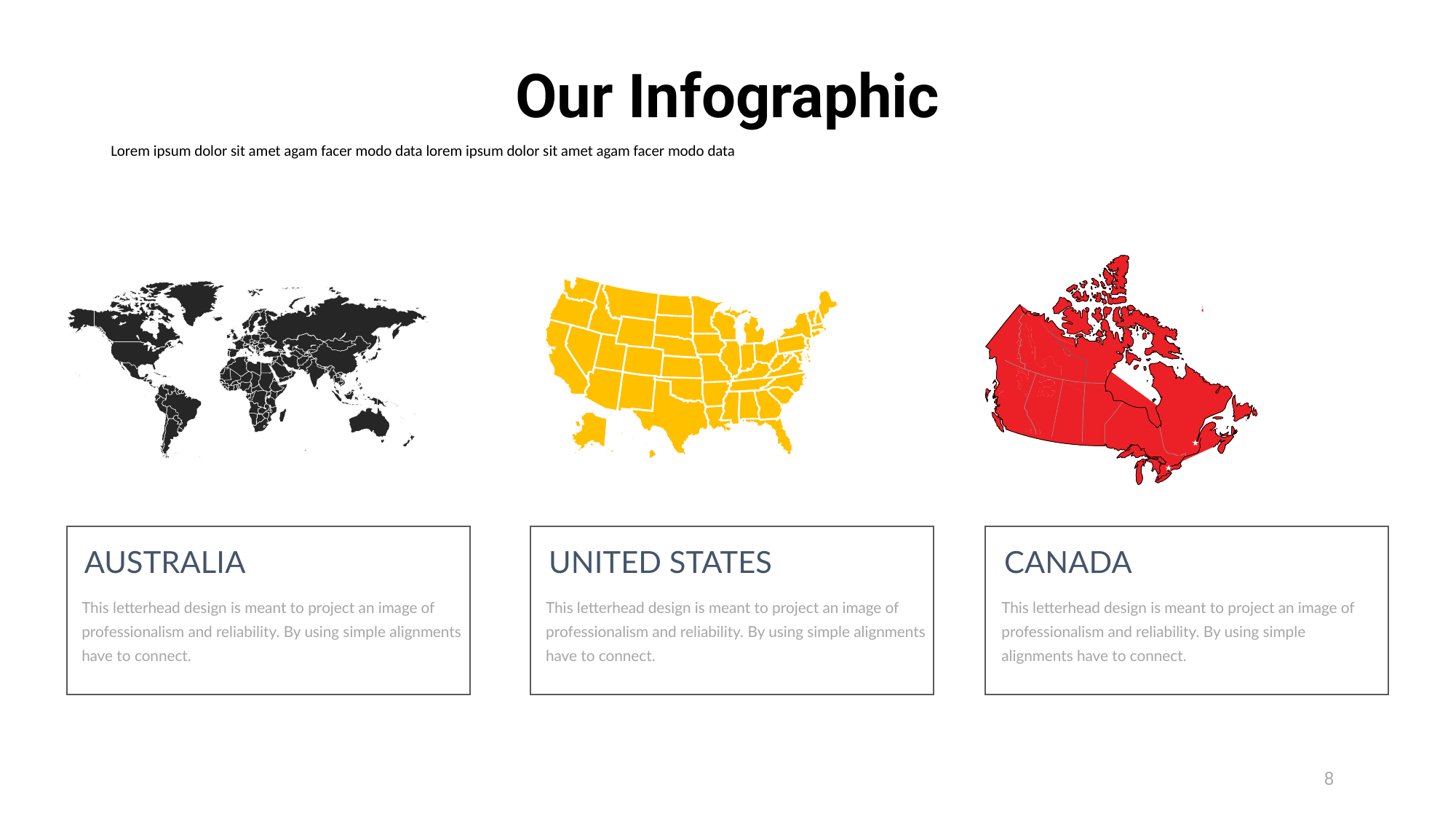

Our Infographic
Lorem ipsum dolor sit amet agam facer modo data lorem ipsum dolor sit amet agam facer modo data

Ottawa

AUSTRALIA
This letterhead design is meant to project an image of professionalism and reliability. By using simple alignments have to connect.

UNITED STATES
This letterhead design is meant to project an image of professionalism and reliability. By using simple alignments have to connect.

CANADA
This letterhead design is meant to project an image of professionalism and reliability. By using simple alignments have to connect.
8